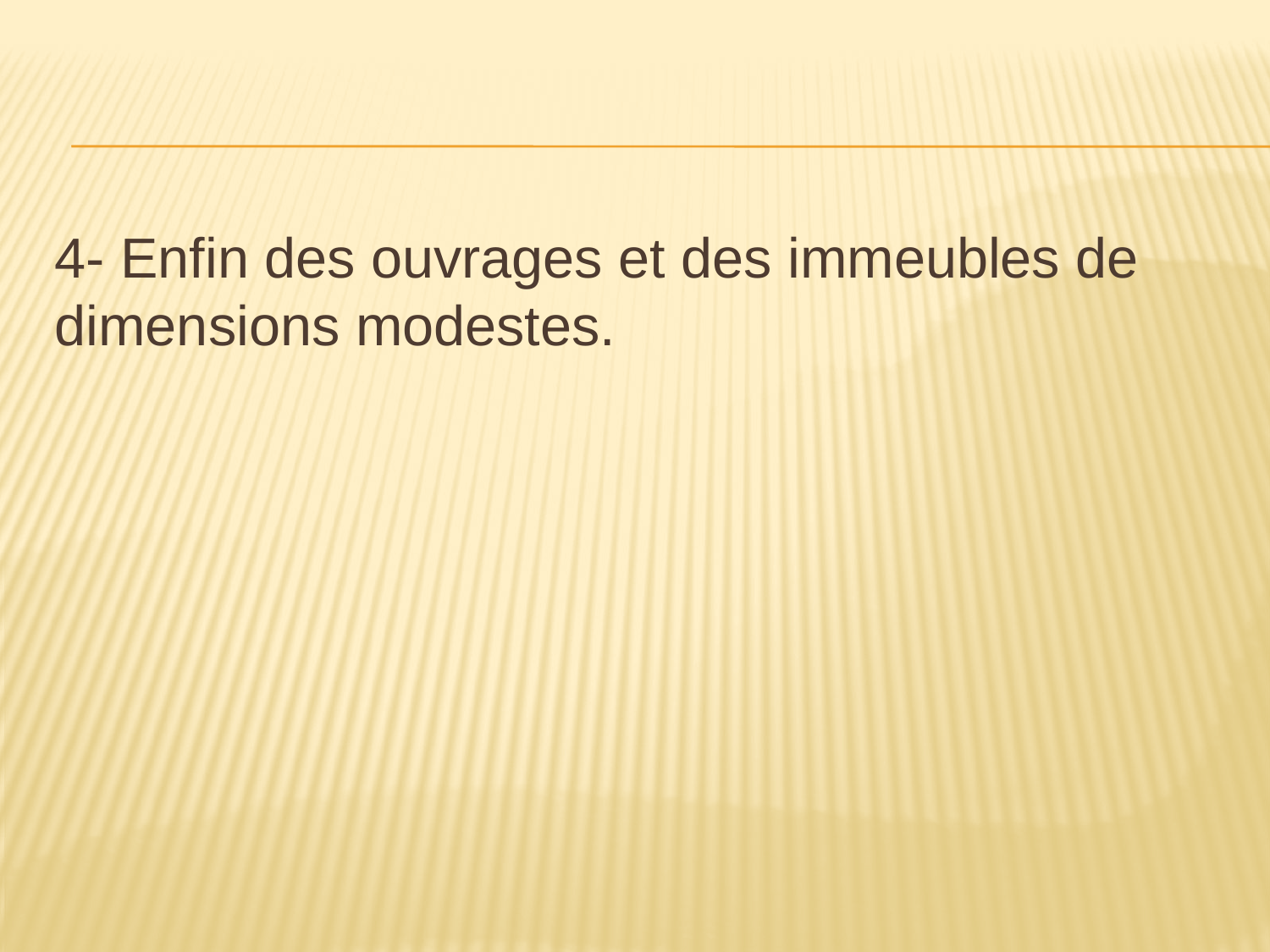

#
4- Enfin des ouvrages et des immeubles de dimensions modestes.